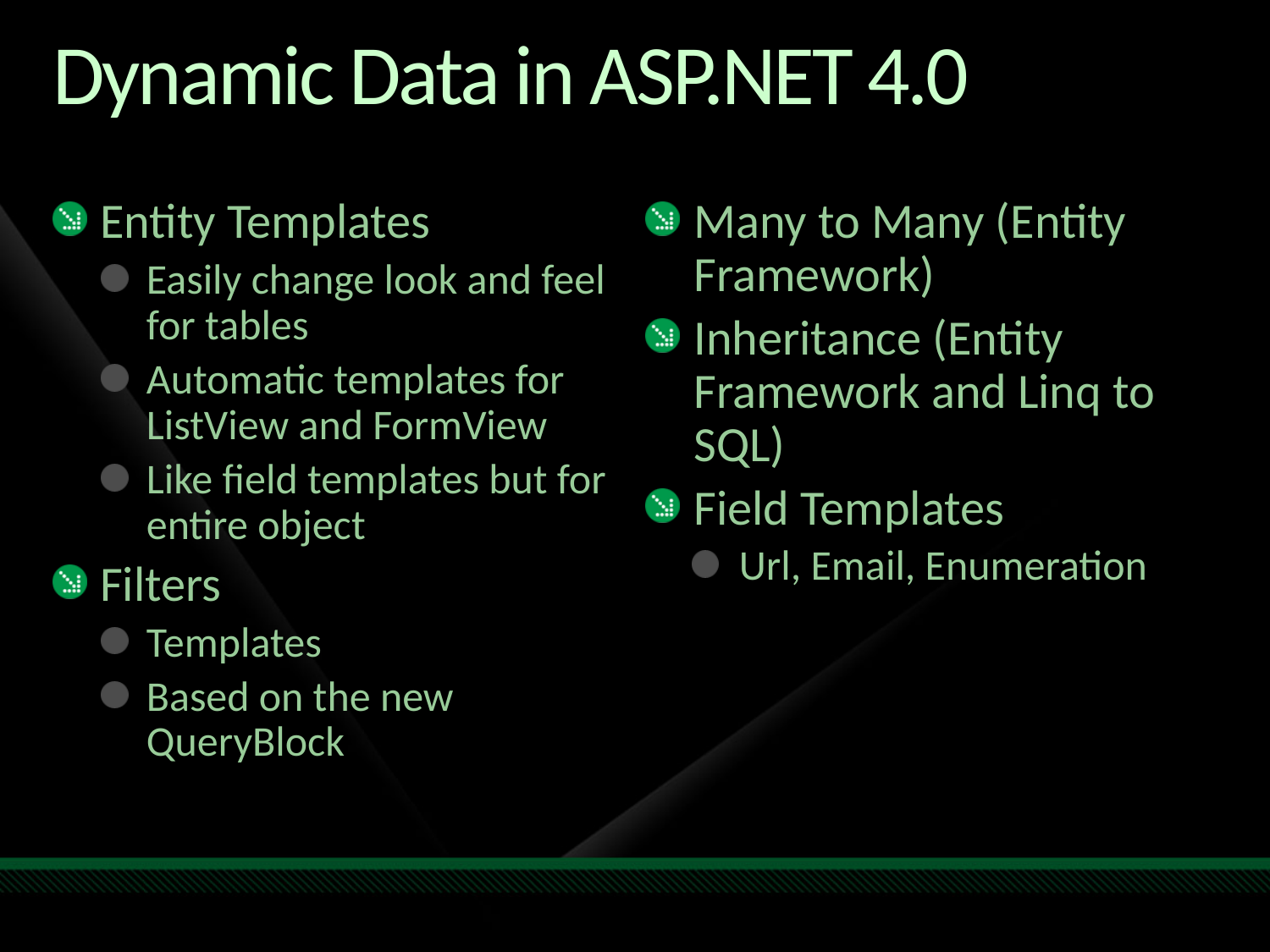

# Dynamic Data in ASP.NET 4.0
Entity Templates
Easily change look and feel for tables
Automatic templates for ListView and FormView
Like field templates but for entire object
Filters
Templates
Based on the new QueryBlock
Many to Many (Entity Framework)
Inheritance (Entity Framework and Linq to SQL)
Field Templates
Url, Email, Enumeration